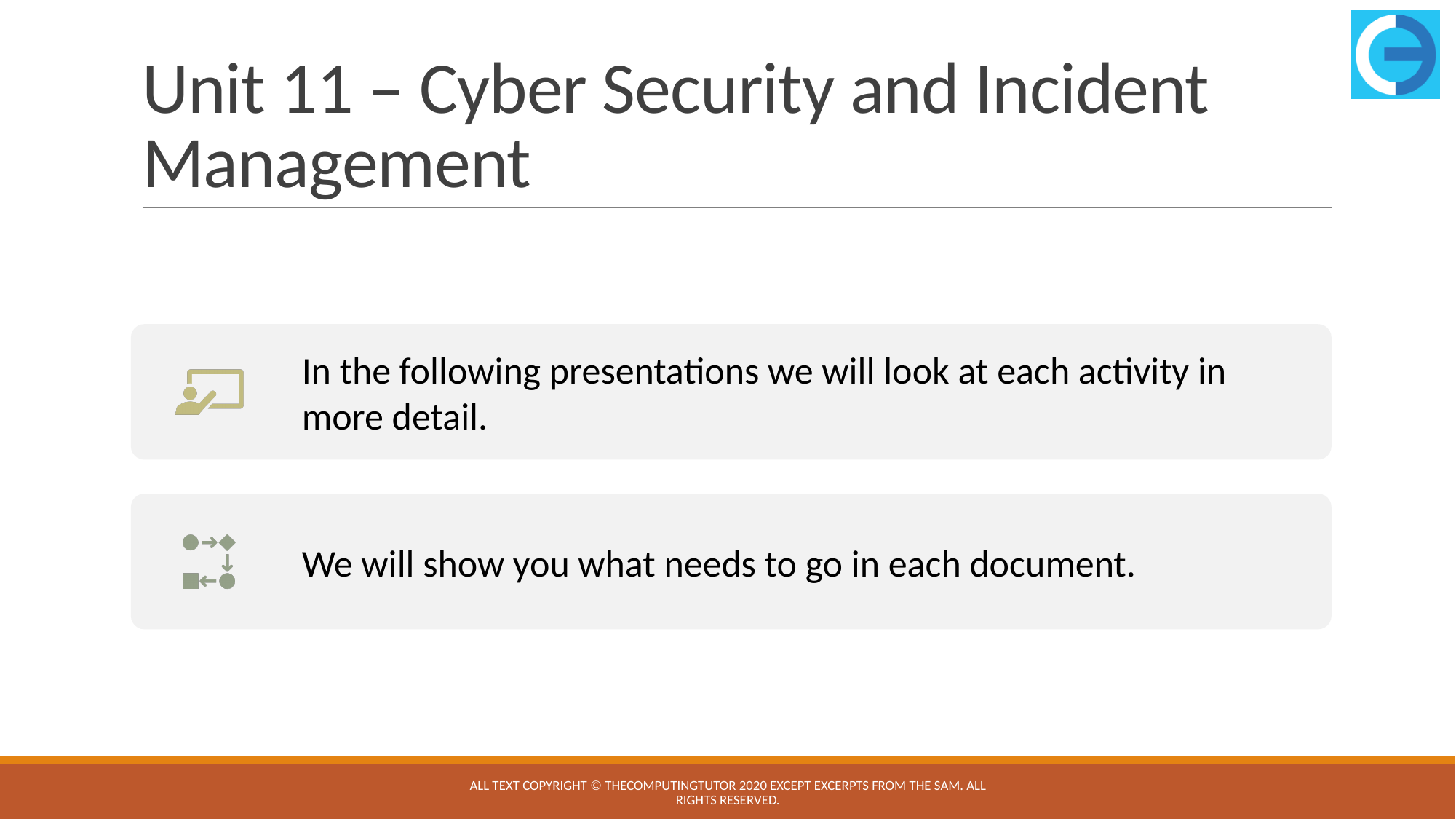

# Unit 11 – Cyber Security and Incident Management
In the following presentations we will look at each activity in more detail.
We will show you what needs to go in each document.
All text copyright © TheComputingTutor 2020 except excerpts from the SAM. All rights Reserved.